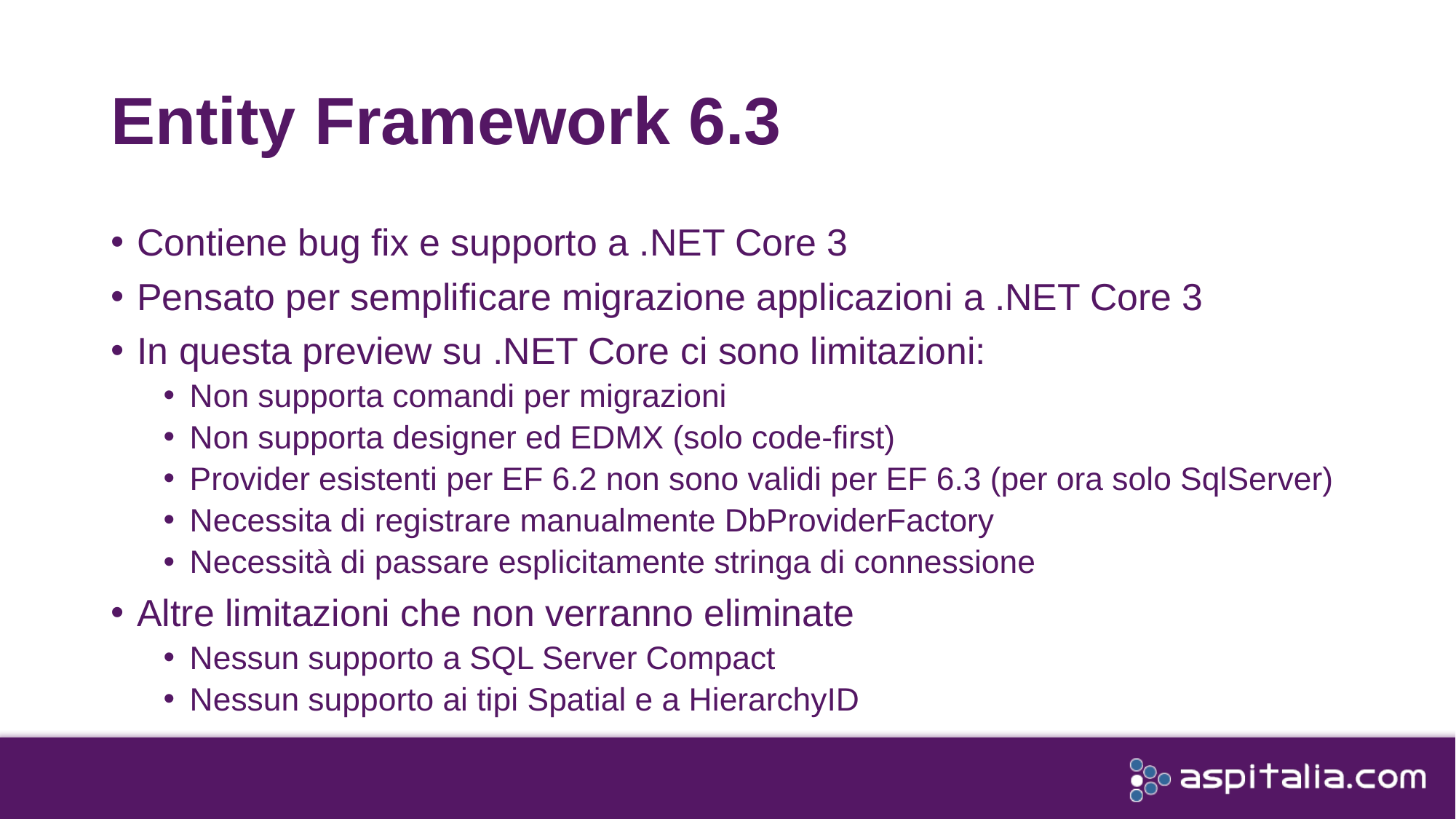

# Entity Framework 6.3
Contiene bug fix e supporto a .NET Core 3
Pensato per semplificare migrazione applicazioni a .NET Core 3
In questa preview su .NET Core ci sono limitazioni:
Non supporta comandi per migrazioni
Non supporta designer ed EDMX (solo code-first)
Provider esistenti per EF 6.2 non sono validi per EF 6.3 (per ora solo SqlServer)
Necessita di registrare manualmente DbProviderFactory
Necessità di passare esplicitamente stringa di connessione
Altre limitazioni che non verranno eliminate
Nessun supporto a SQL Server Compact
Nessun supporto ai tipi Spatial e a HierarchyID